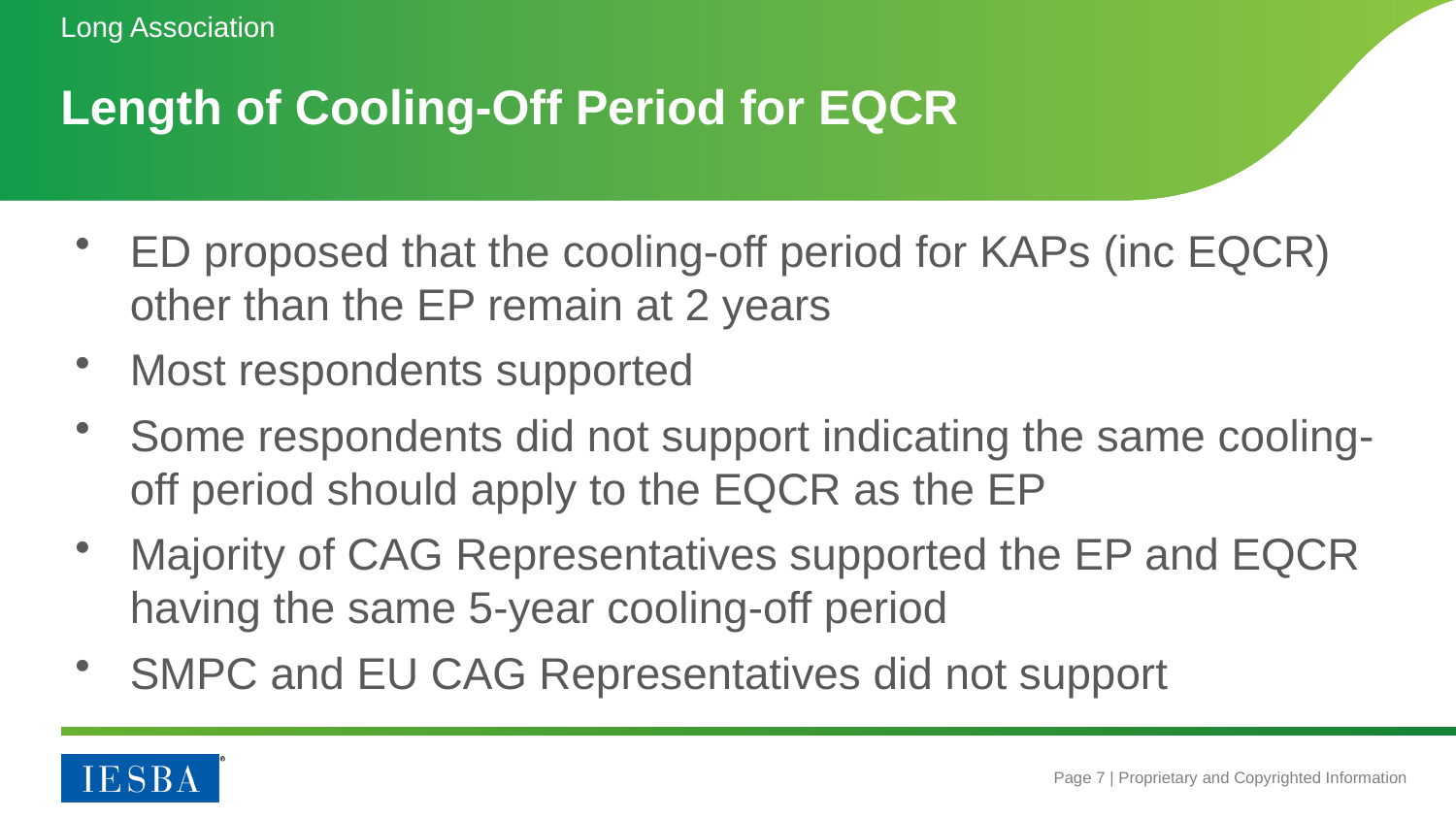

Long Association
# Length of Cooling-Off Period for EQCR
ED proposed that the cooling-off period for KAPs (inc EQCR) other than the EP remain at 2 years
Most respondents supported
Some respondents did not support indicating the same cooling- off period should apply to the EQCR as the EP
Majority of CAG Representatives supported the EP and EQCR having the same 5-year cooling-off period
SMPC and EU CAG Representatives did not support